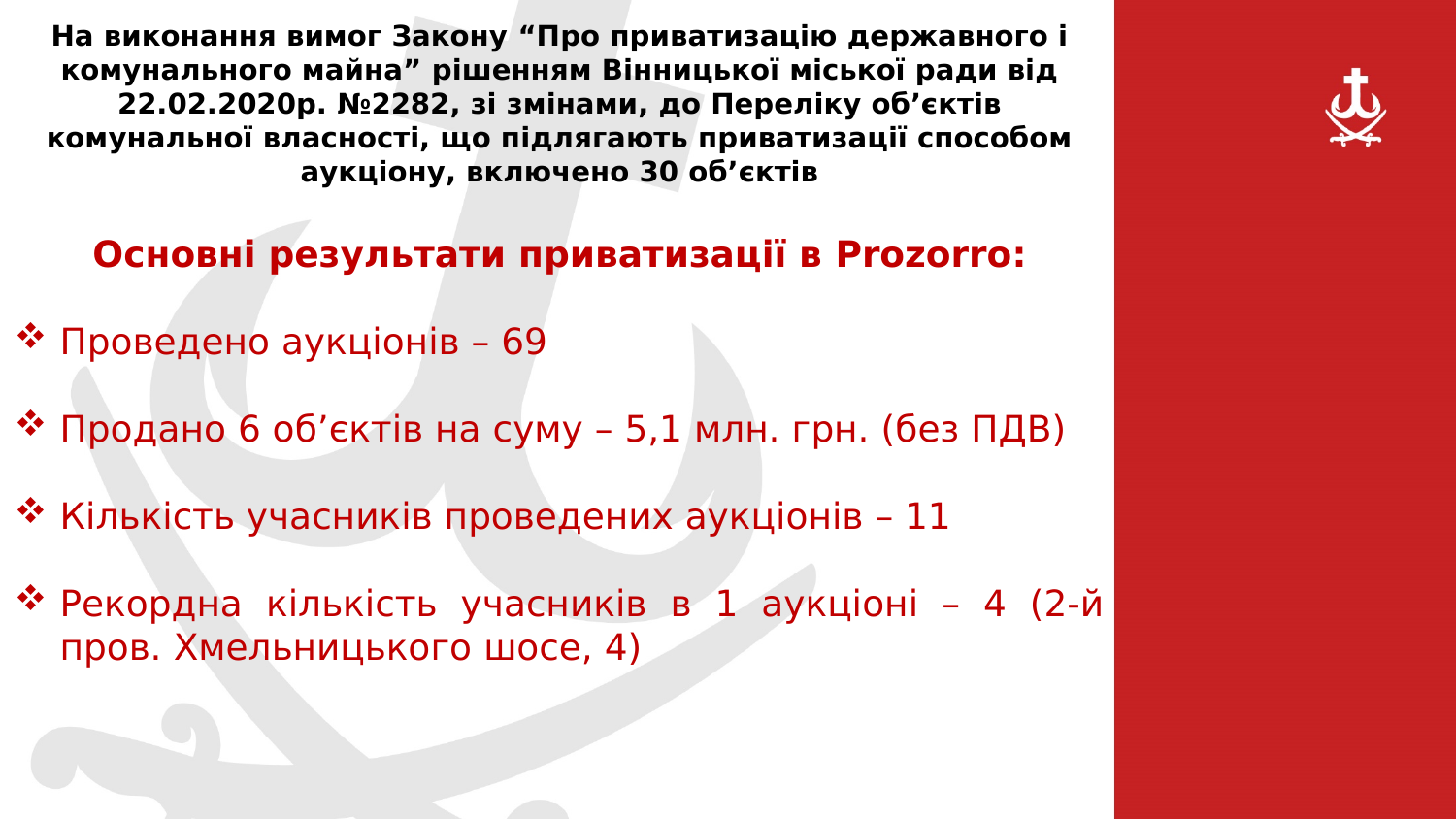

На виконання вимог Закону “Про приватизацію державного і комунального майна” рішенням Вінницької міської ради від 22.02.2020р. №2282, зі змінами, до Переліку об’єктів комунальної власності, що підлягають приватизації способом аукціону, включено 30 об’єктів

Основні результати приватизації в Prozorro:

Проведено аукціонів – 69

Продано 6 об’єктів на суму – 5,1 млн. грн. (без ПДВ)

Кількість учасників проведених аукціонів – 11

Рекордна кількість учасників в 1 аукціоні – 4 (2-й пров. Хмельницького шосе, 4)